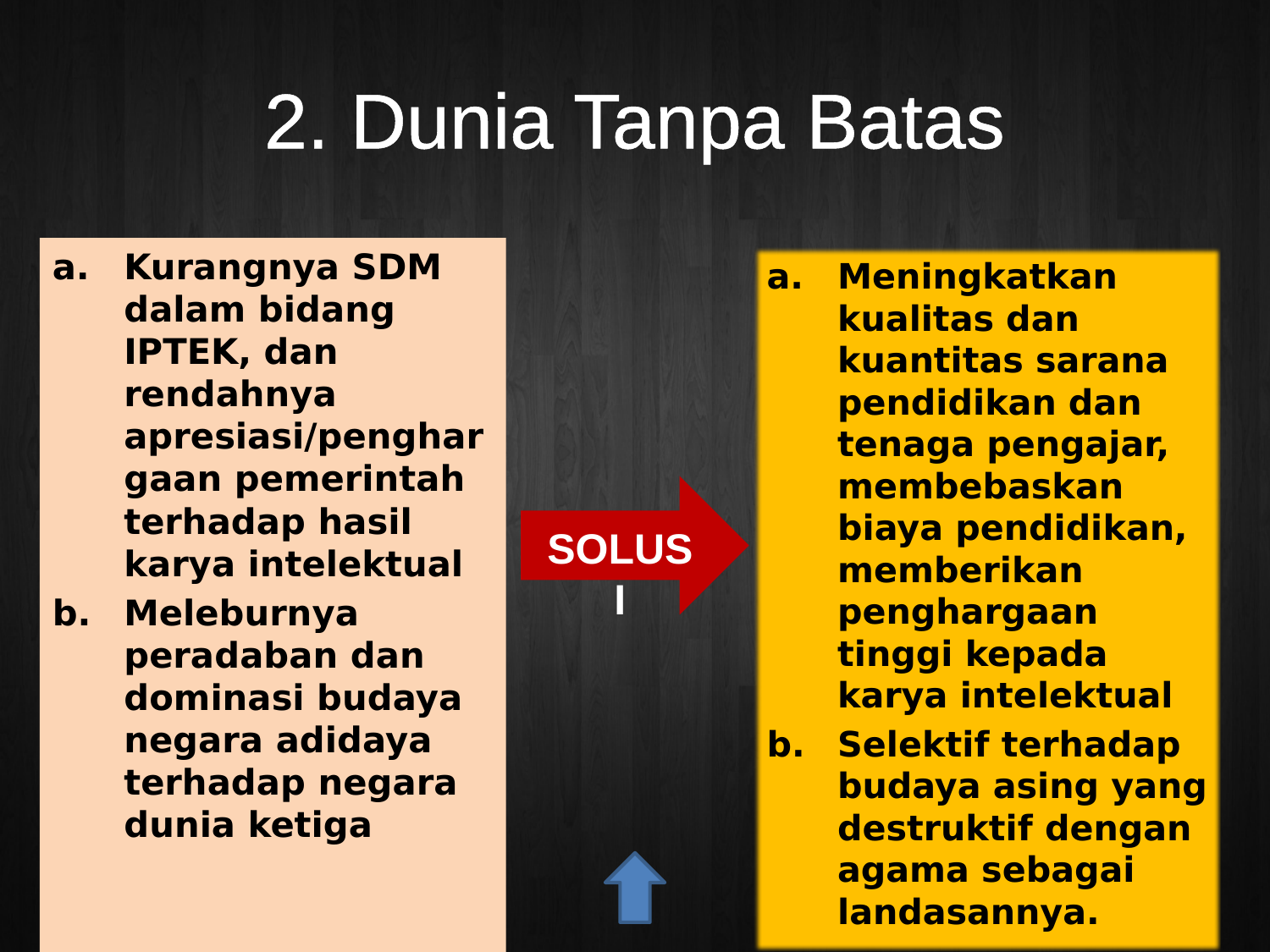

# 2. Dunia Tanpa Batas
Kurangnya SDM dalam bidang IPTEK, dan rendahnya apresiasi/penghargaan pemerintah terhadap hasil karya intelektual
Meleburnya peradaban dan dominasi budaya negara adidaya terhadap negara dunia ketiga
Meningkatkan kualitas dan kuantitas sarana pendidikan dan tenaga pengajar, membebaskan biaya pendidikan, memberikan penghargaan tinggi kepada karya intelektual
Selektif terhadap budaya asing yang destruktif dengan agama sebagai landasannya.

SOLUSI